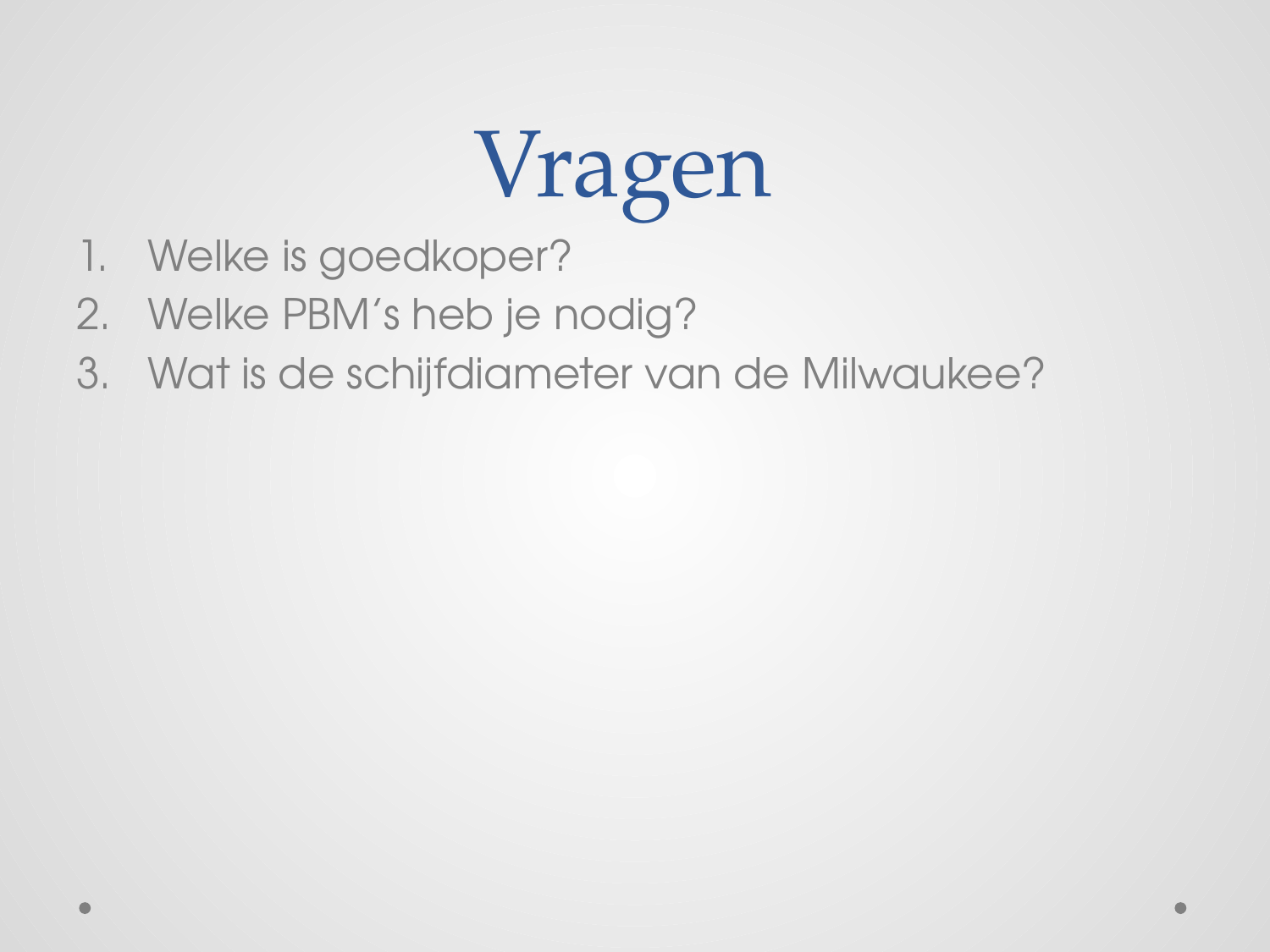

# Vragen
Welke is goedkoper?
Welke PBM’s heb je nodig?
Wat is de schijfdiameter van de Milwaukee?